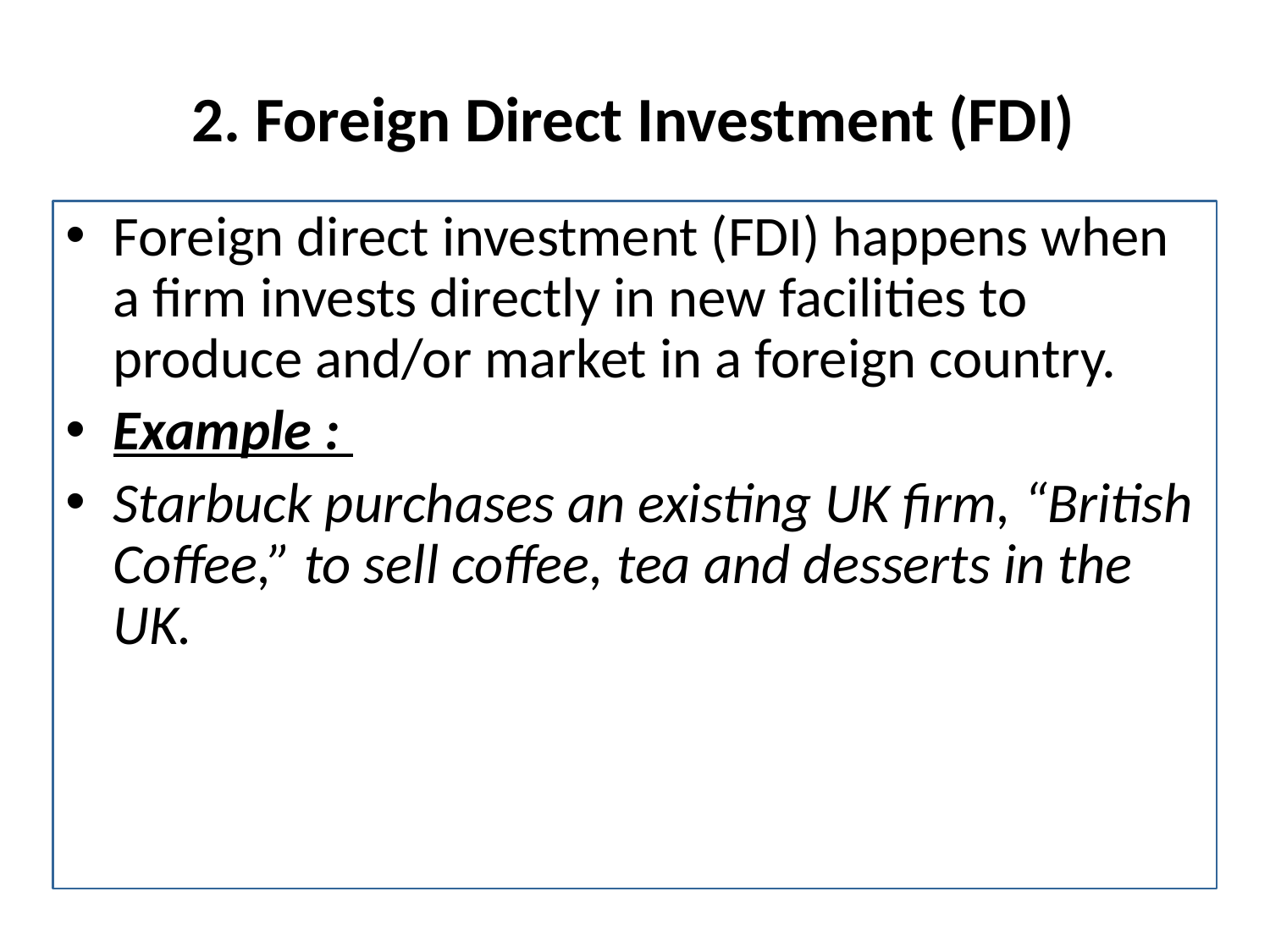

# 2. Foreign Direct Investment (FDI)
Foreign direct investment (FDI) happens when a firm invests directly in new facilities to produce and/or market in a foreign country.
Example :
Starbuck purchases an existing UK firm, “British Coffee,” to sell coffee, tea and desserts in the UK.